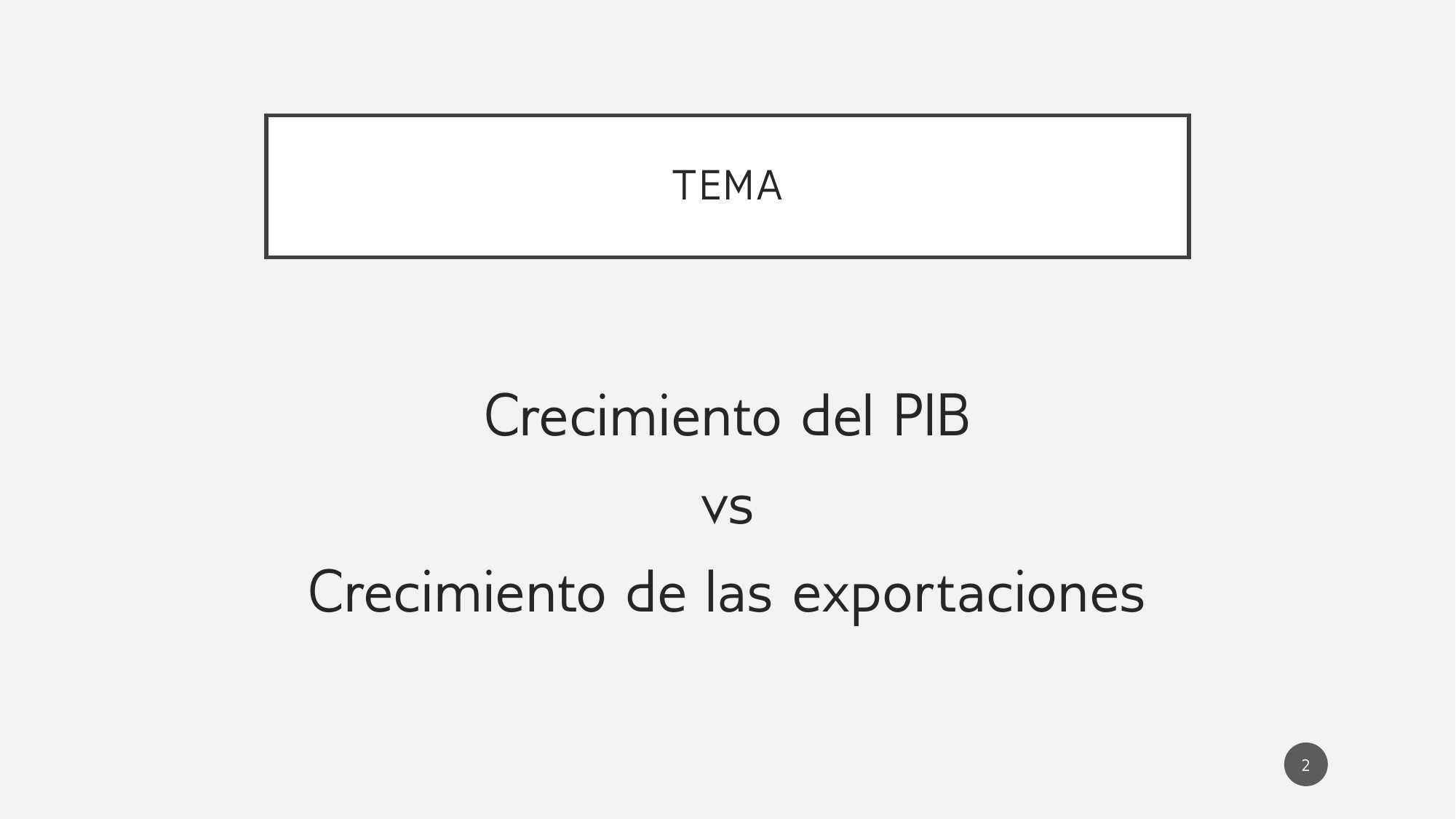

# TEMA
Crecimiento del PIB
vs
Crecimiento de las exportaciones
2